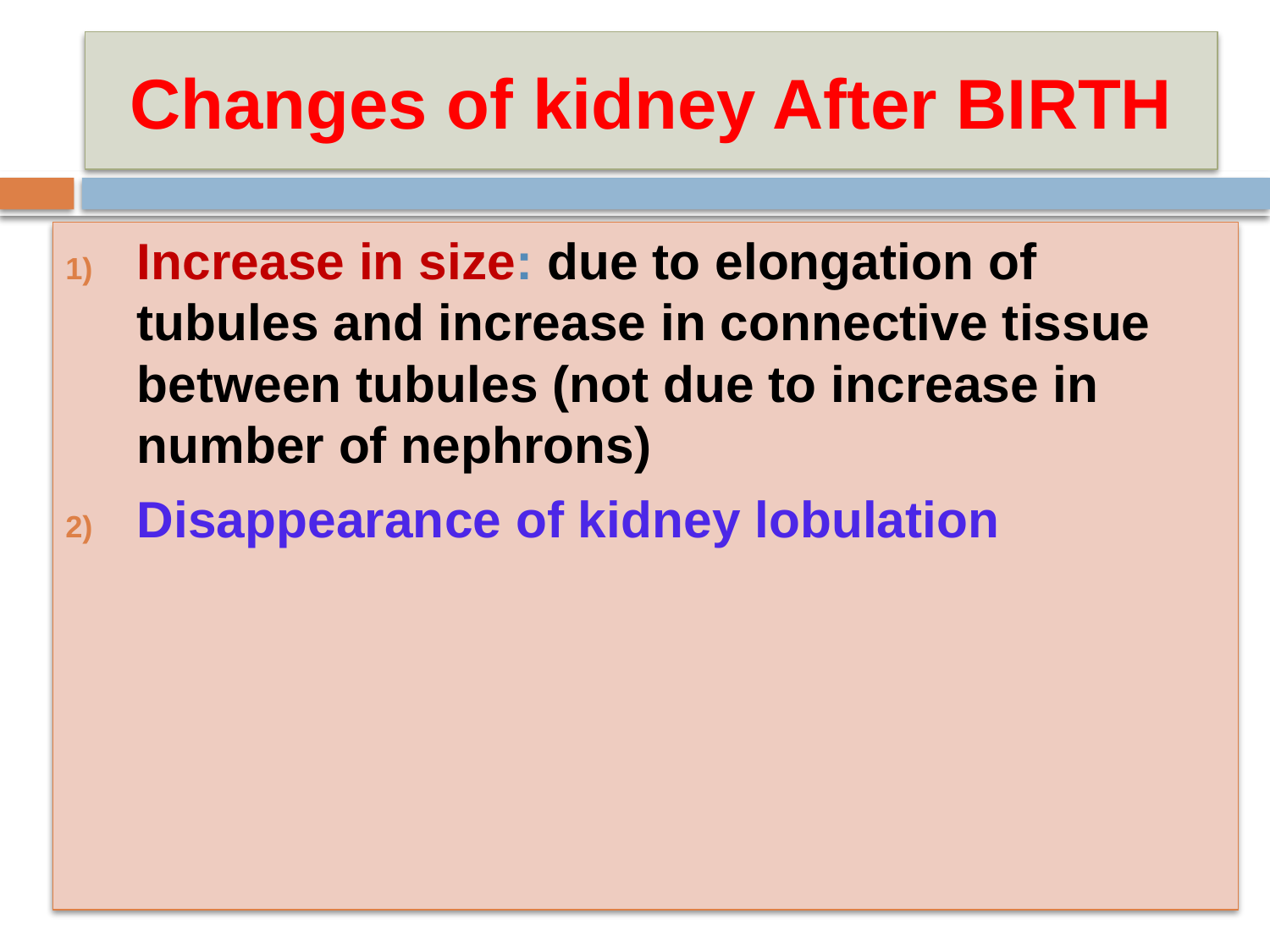

# Changes of kidney After BIRTH
Increase in size: due to elongation of tubules and increase in connective tissue between tubules (not due to increase in number of nephrons)
Disappearance of kidney lobulation